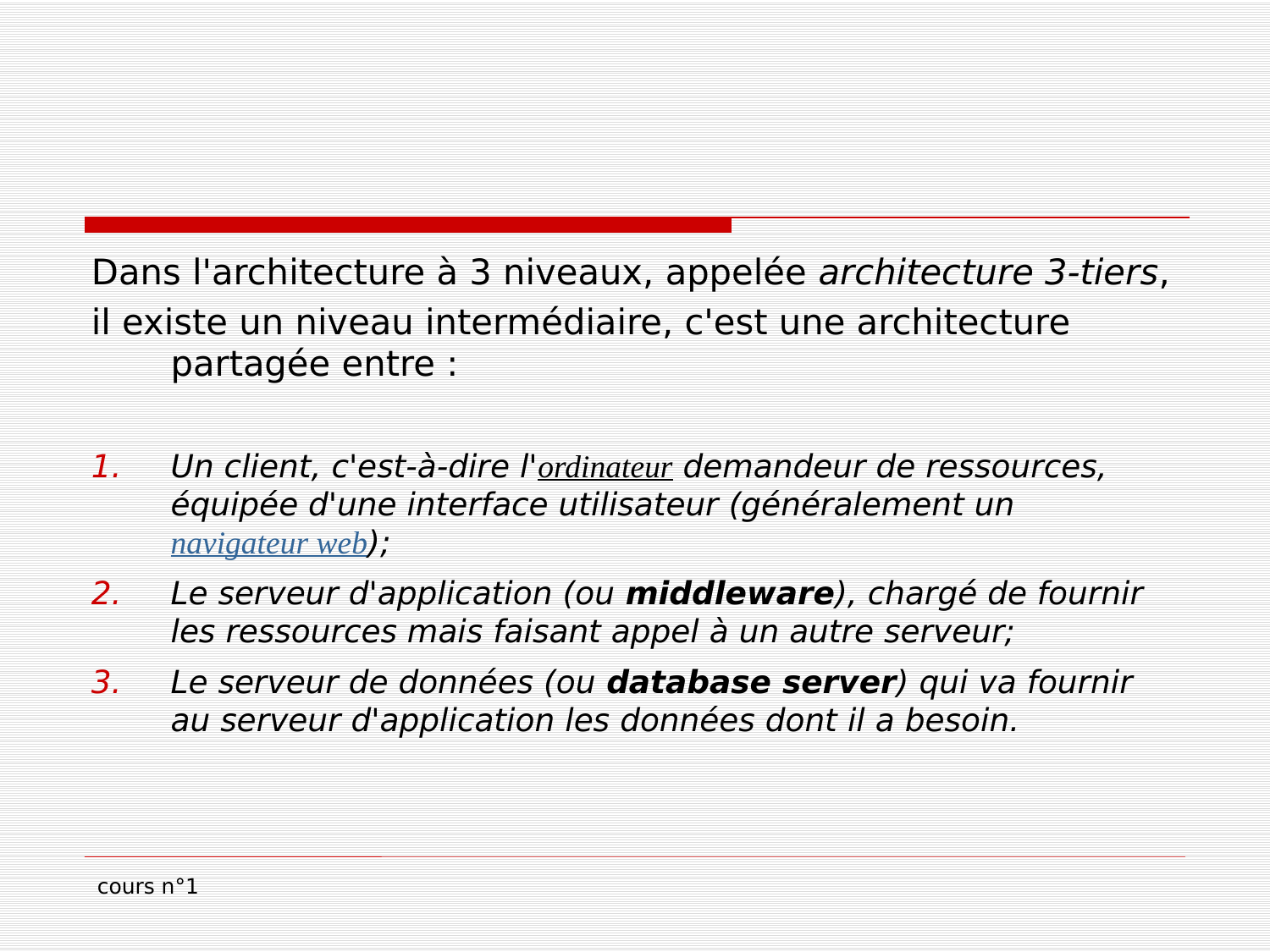

#
Dans l'architecture à 3 niveaux, appelée architecture 3-tiers,
il existe un niveau intermédiaire, c'est une architecture partagée entre :

Un client, c'est-à-dire l'ordinateur demandeur de ressources, équipée d'une interface utilisateur (généralement un navigateur web);
Le serveur d'application (ou middleware), chargé de fournir les ressources mais faisant appel à un autre serveur;
Le serveur de données (ou database server) qui va fournir au serveur d'application les données dont il a besoin.
cours n°1